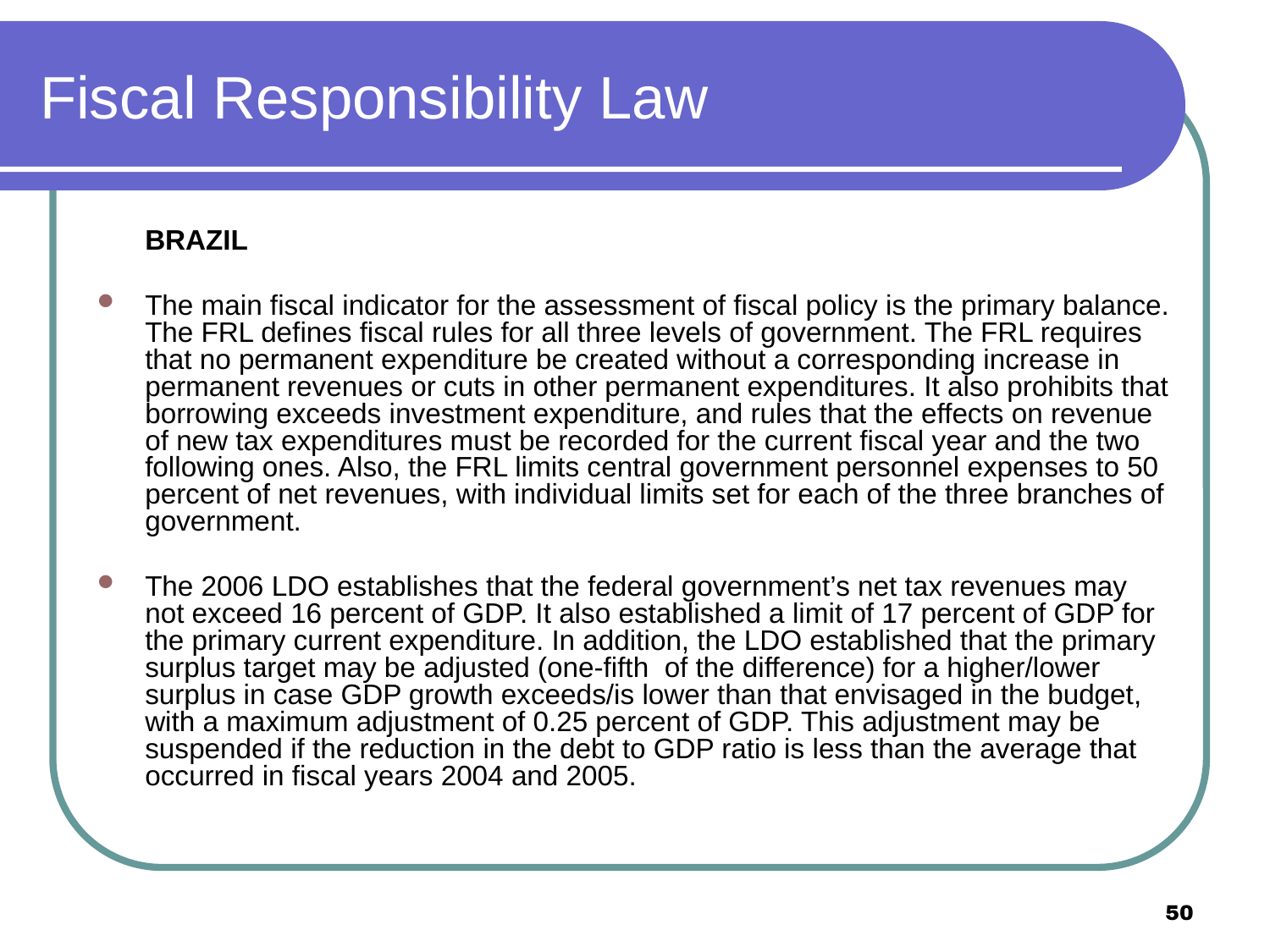

# Fiscal Responsibility Law
	BRAZIL

The main fiscal indicator for the assessment of fiscal policy is the primary balance. The FRL defines fiscal rules for all three levels of government. The FRL requires that no permanent expenditure be created without a corresponding increase in permanent revenues or cuts in other permanent expenditures. It also prohibits that borrowing exceeds investment expenditure, and rules that the effects on revenue of new tax expenditures must be recorded for the current fiscal year and the two following ones. Also, the FRL limits central government personnel expenses to 50 percent of net revenues, with individual limits set for each of the three branches of government.

The 2006 LDO establishes that the federal government’s net tax revenues may not exceed 16 percent of GDP. It also established a limit of 17 percent of GDP for the primary current expenditure. In addition, the LDO established that the primary surplus target may be adjusted (one-fifth  of the difference) for a higher/lower surplus in case GDP growth exceeds/is lower than that envisaged in the budget, with a maximum adjustment of 0.25 percent of GDP. This adjustment may be suspended if the reduction in the debt to GDP ratio is less than the average that occurred in fiscal years 2004 and 2005.
50